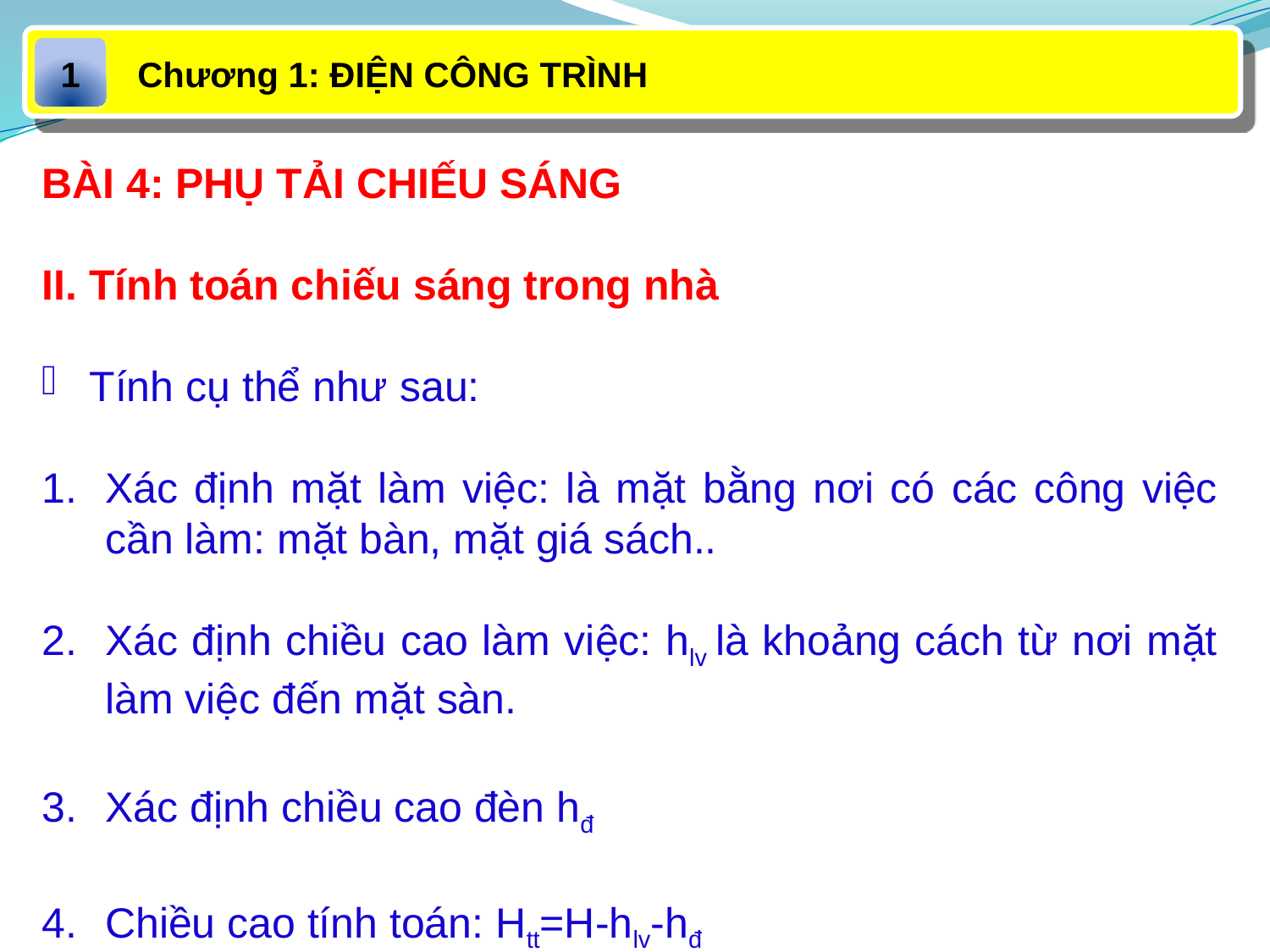

Chương 1: ĐIỆN CÔNG TRÌNH
1

BÀI 4: PHỤ TẢI CHIẾU SÁNG

II. Tính toán chiếu sáng trong nhà

Tính cụ thể như sau:

Xác định mặt làm việc: là mặt bằng nơi có các công việc cần làm: mặt bàn, mặt giá sách..

Xác định chiều cao làm việc: hlv là khoảng cách từ nơi mặt làm việc đến mặt sàn.

Xác định chiều cao đèn hđ

Chiều cao tính toán: Htt=H-hlv-hđ